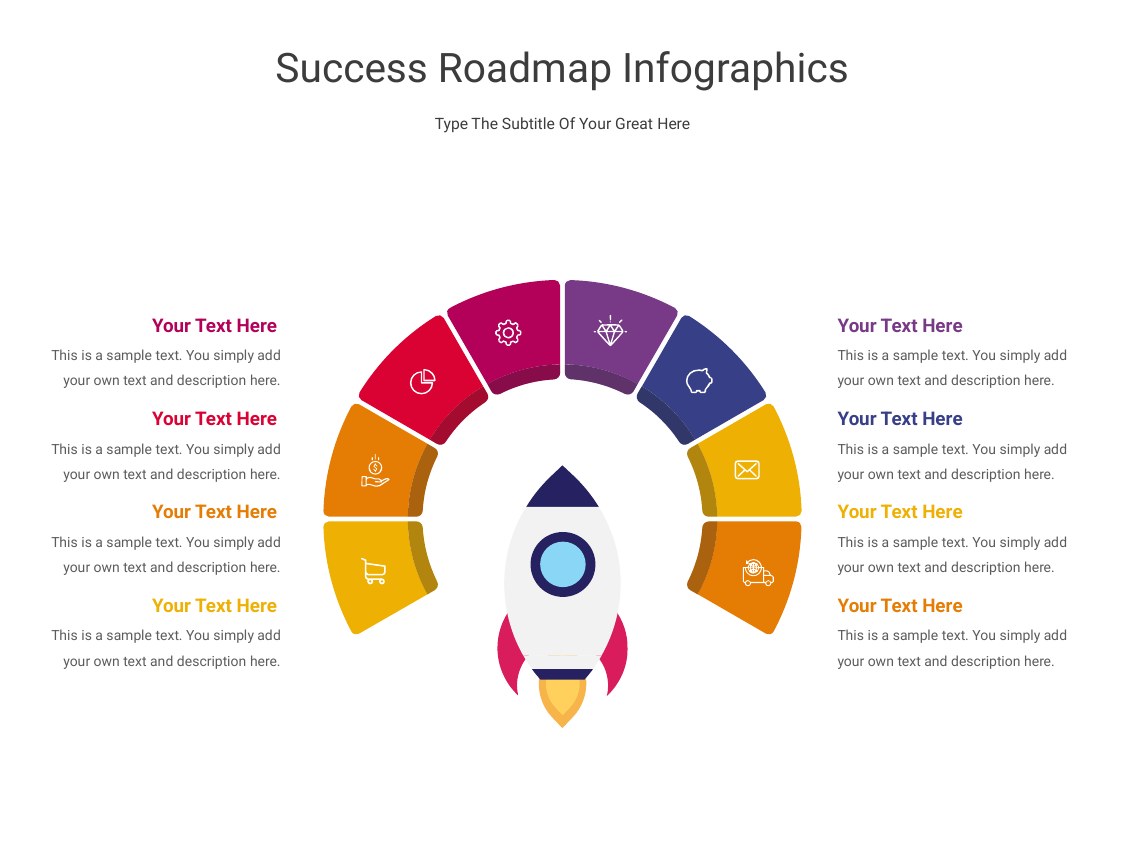

# Success Roadmap Infographics
Type The Subtitle Of Your Great Here

Your Text Here
Your Text Here

This is a sample text. You simply add your own text and description here.
This is a sample text. You simply add your own text and description here.

Your Text Here
Your Text Here
This is a sample text. You simply add your own text and description here.
This is a sample text. You simply add your own text and description here.

Your Text Here
Your Text Here

This is a sample text. You simply add your own text and description here.
This is a sample text. You simply add your own text and description here.

Your Text Here
Your Text Here
This is a sample text. You simply add your own text and description here.
This is a sample text. You simply add your own text and description here.